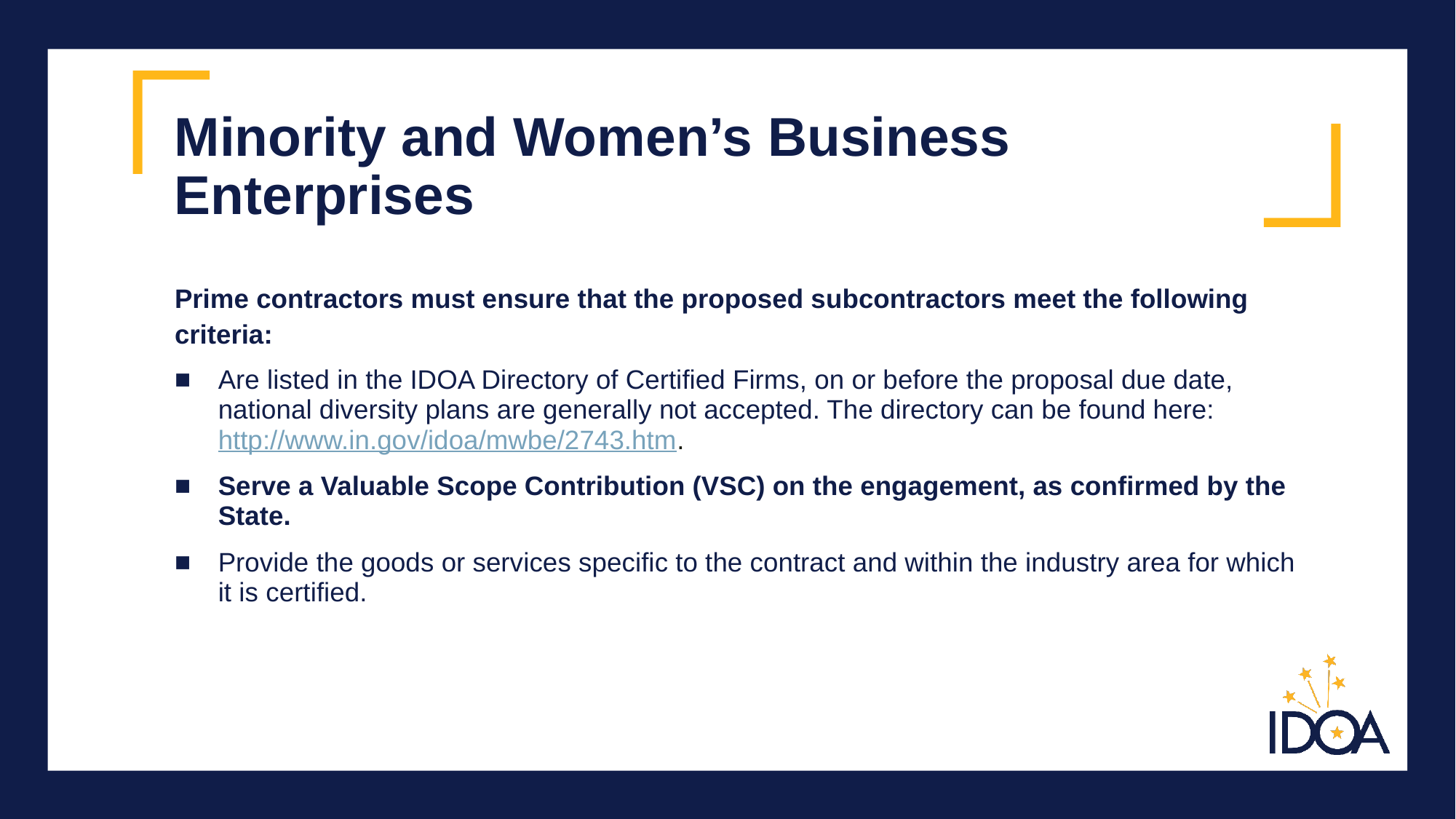

# Minority and Women’s Business Enterprises
Prime contractors must ensure that the proposed subcontractors meet the following criteria:
Are listed in the IDOA Directory of Certified Firms, on or before the proposal due date, national diversity plans are generally not accepted. The directory can be found here: http://www.in.gov/idoa/mwbe/2743.htm.
Serve a Valuable Scope Contribution (VSC) on the engagement, as confirmed by the State.
Provide the goods or services specific to the contract and within the industry area for which it is certified.